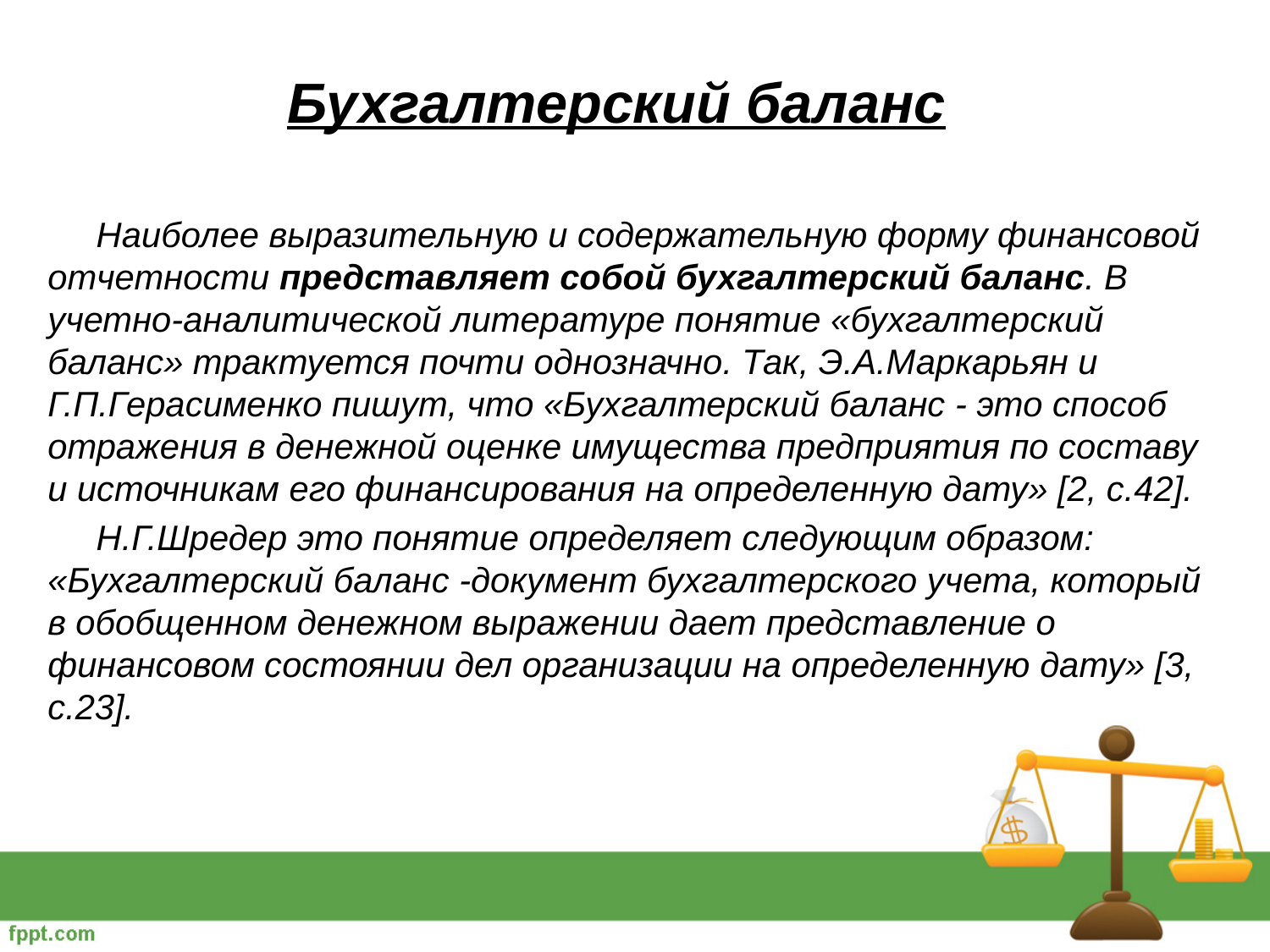

# Бухгалтерский баланс

     Наиболее выразительную и содержательную форму финансовой отчетности представляет собой бухгалтерский баланс. В учетно-аналитической литературе понятие «бухгалтерский баланс» трактуется почти однозначно. Так, Э.А.Маркарьян и Г.П.Герасименко пишут, что «Бухгалтерский баланс - это способ отражения в денежной оценке имущества предприятия по составу и источникам его финансирования на определенную дату» [2, с.42].
     Н.Г.Шредер это понятие определяет следующим образом: «Бухгалтерский баланс -документ бухгалтерского учета, который в обобщенном денежном выражении дает представление о финансовом состоянии дел организации на определенную дату» [3, с.23].